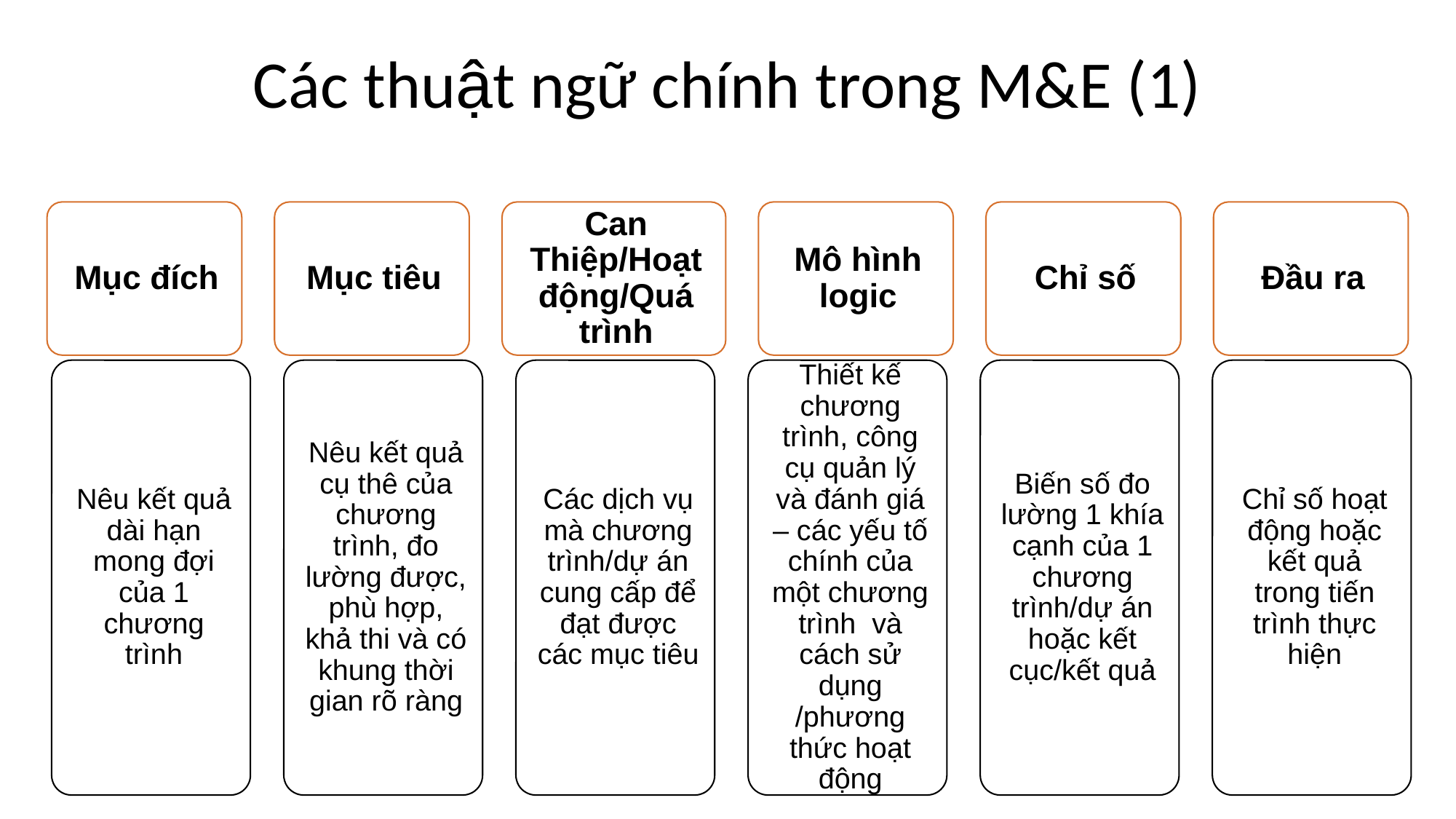

# Các thuật ngữ chính trong M&E (1)
Mục đích
Mục tiêu
Can Thiệp/Hoạt động/Quá trình
Mô hình logic
Chỉ số
Đầu ra
Nêu kết quả dài hạn mong đợi của 1 chương trình
Nêu kết quả cụ thê của chương trình, đo lường được, phù hợp, khả thi và có khung thời gian rõ ràng
Các dịch vụ mà chương trình/dự án cung cấp để đạt được các mục tiêu
Thiết kế chương trình, công cụ quản lý và đánh giá – các yếu tố chính của một chương trình  và cách sử dụng /phương thức hoạt động
Biến số đo lường 1 khía cạnh của 1 chương trình/dự án hoặc kết cục/kết quả
Chỉ số hoạt động hoặc kết quả trong tiến trình thực hiện
6